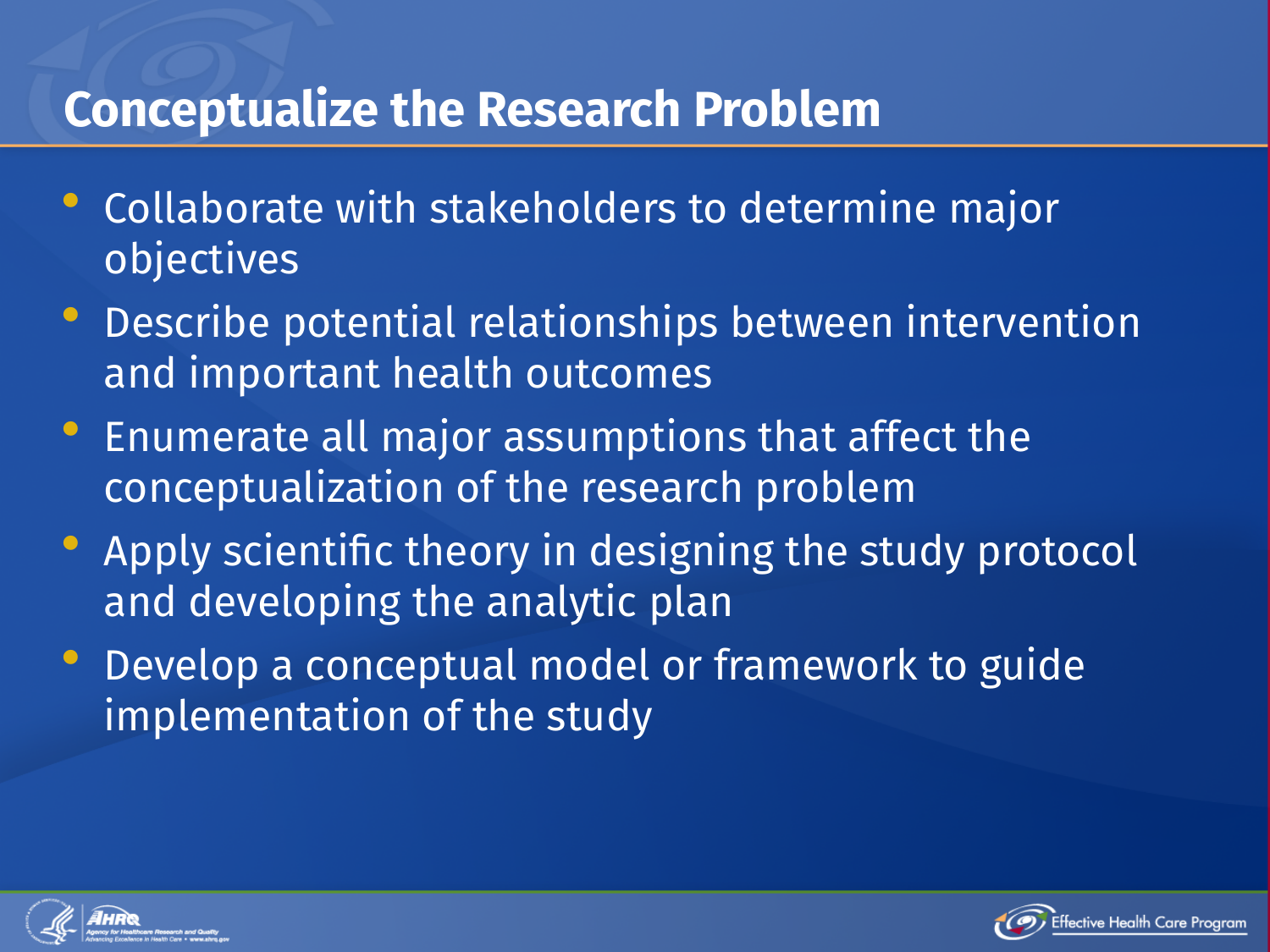

# Conceptualize the Research Problem
Collaborate with stakeholders to determine major objectives
Describe potential relationships between intervention and important health outcomes
Enumerate all major assumptions that affect the conceptualization of the research problem
Apply scientific theory in designing the study protocol and developing the analytic plan
Develop a conceptual model or framework to guide implementation of the study